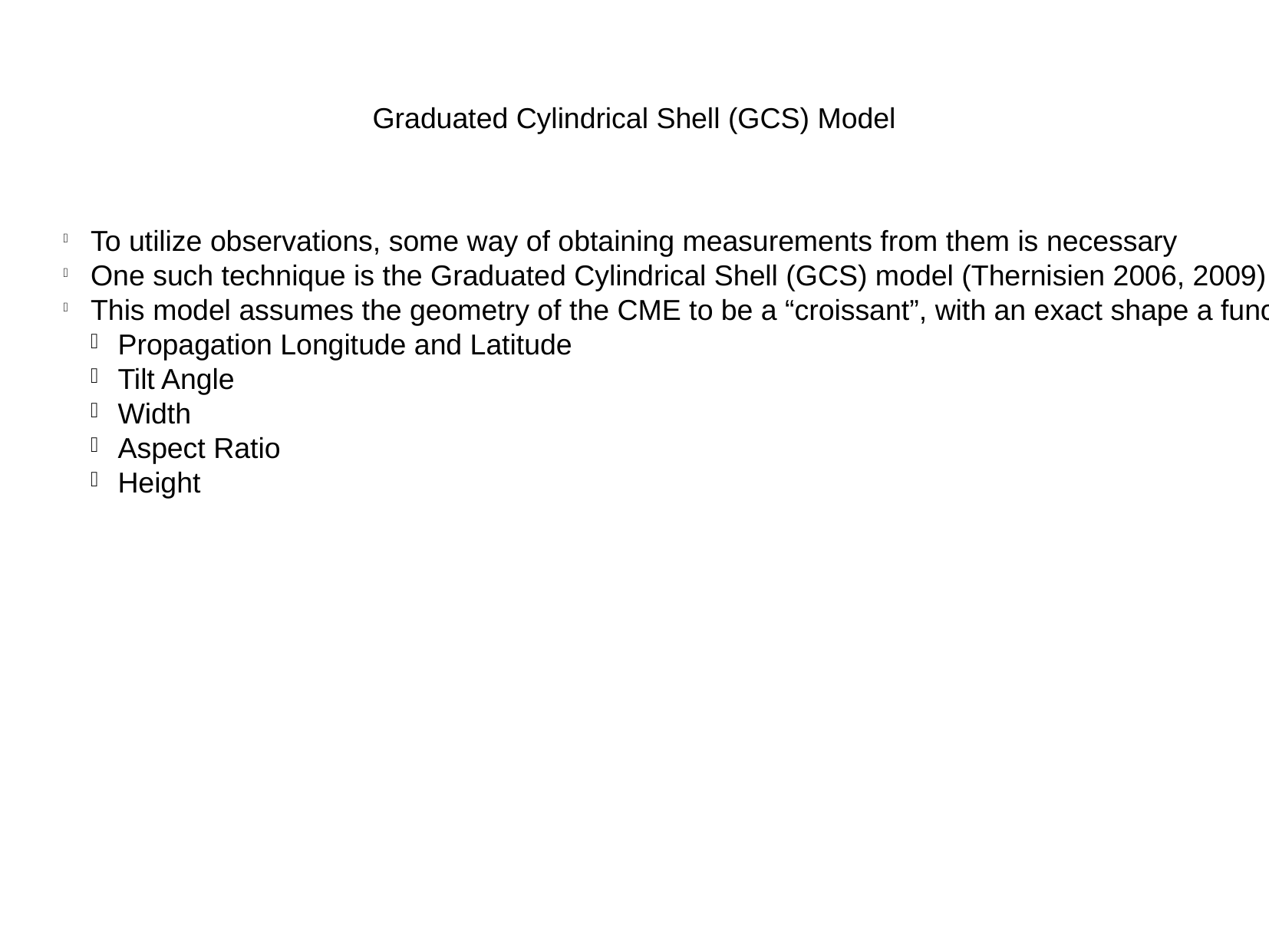

Graduated Cylindrical Shell (GCS) Model
To utilize observations, some way of obtaining measurements from them is necessary
One such technique is the Graduated Cylindrical Shell (GCS) model (Thernisien 2006, 2009)
This model assumes the geometry of the CME to be a “croissant”, with an exact shape a function of six free parameters
Propagation Longitude and Latitude
Tilt Angle
Width
Aspect Ratio
Height